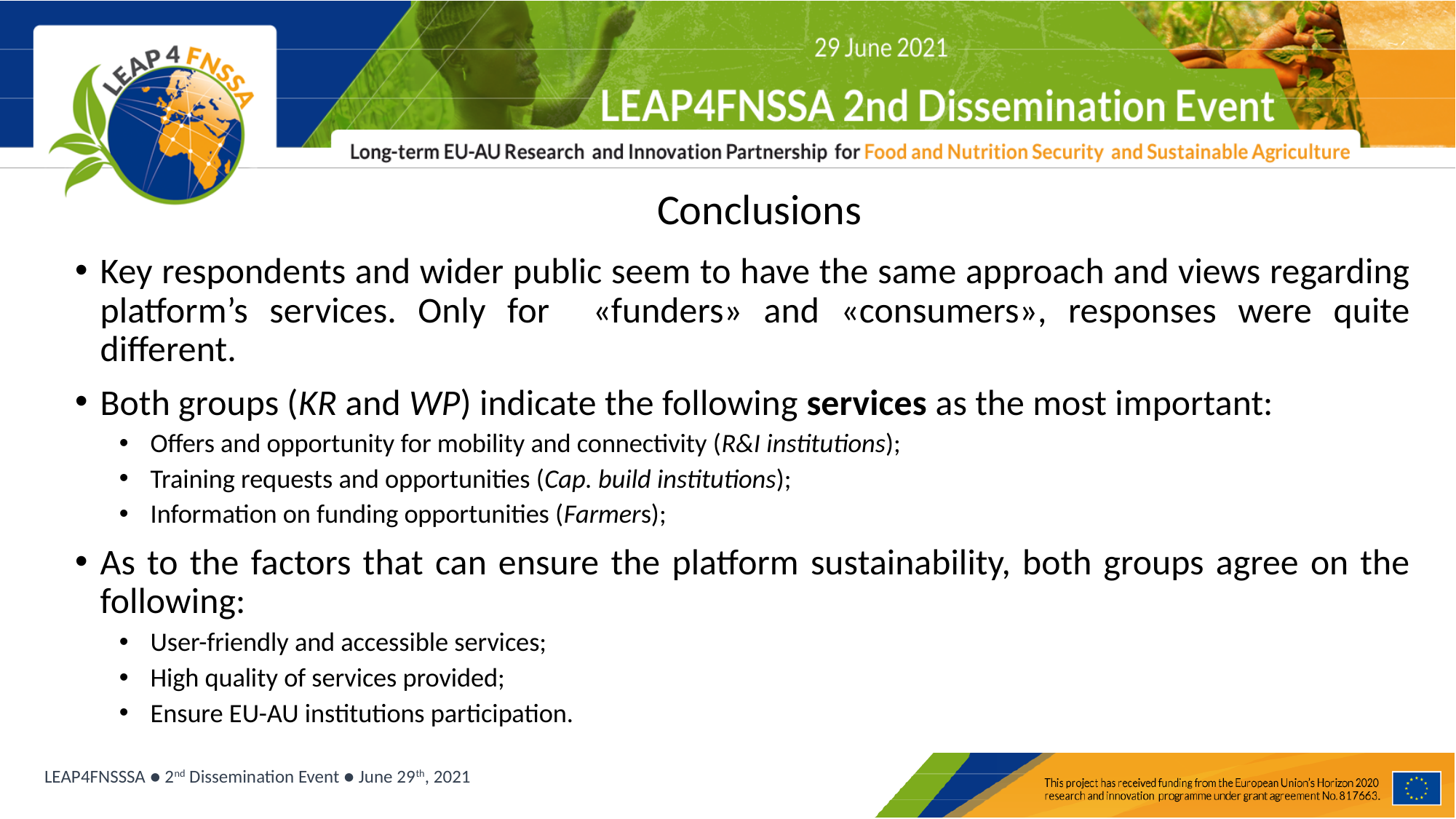

# Conclusions
Key respondents and wider public seem to have the same approach and views regarding platform’s services. Only for  «funders» and «consumers», responses were quite different.
Both groups (KR and WP) indicate the following services as the most important:
Offers and opportunity for mobility and connectivity (R&I institutions);
Training requests and opportunities (Cap. build institutions);
Information on funding opportunities (Farmers);
As to the factors that can ensure the platform sustainability, both groups agree on the following:
User-friendly and accessible services;
High quality of services provided;
Ensure EU-AU institutions participation.